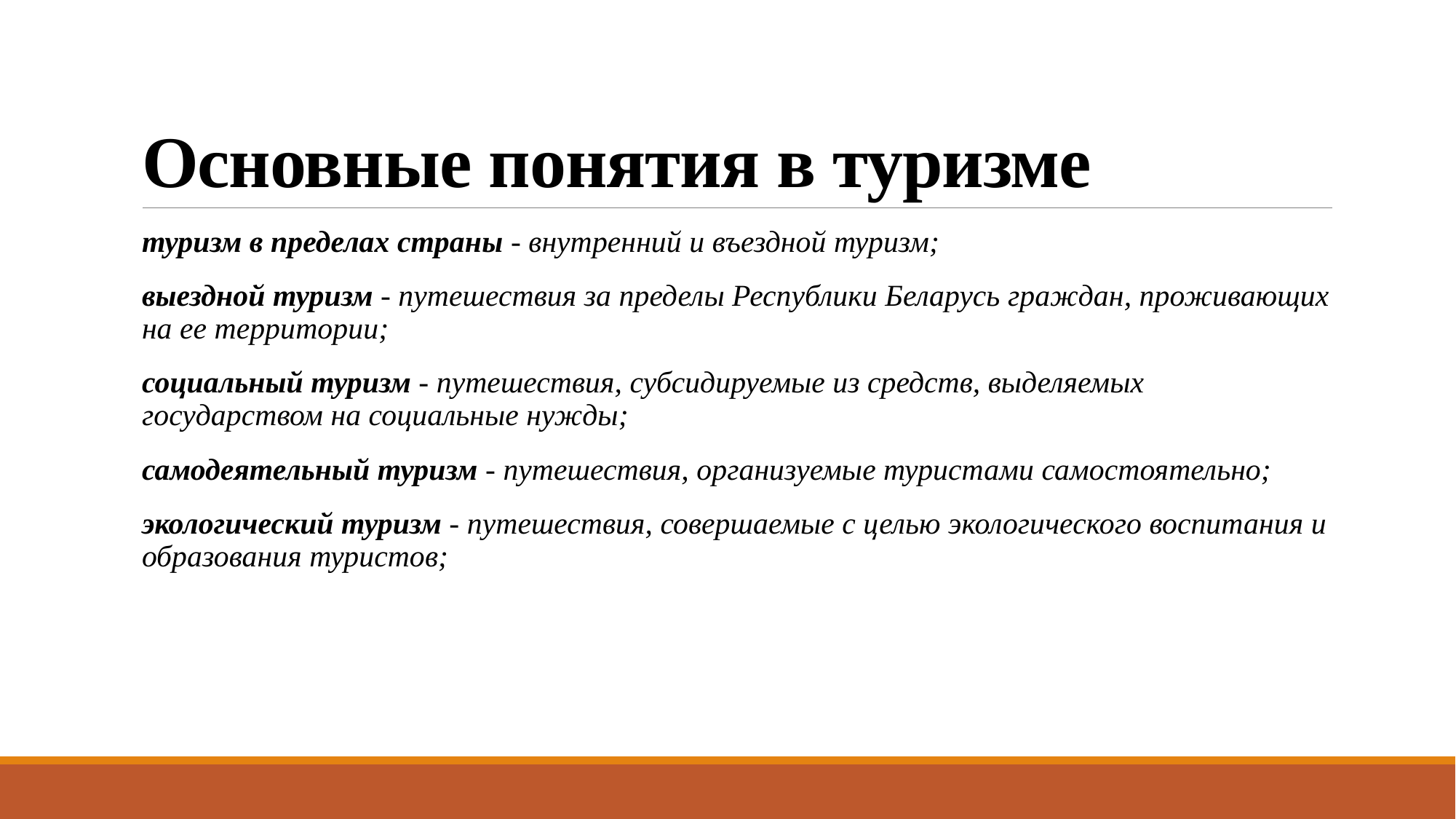

# Основные понятия в туризме
туризм в пределах страны - внутренний и въездной туризм;
выездной туризм - путешествия за пределы Республики Беларусь граждан, проживающих на ее территории;
социальный туризм - путешествия, субсидируемые из средств, выделяемых государством на социальные нужды;
самодеятельный туризм - путешествия, организуемые туристами самостоятельно;
экологический туризм - путешествия, совершаемые с целью экологического воспитания и образования туристов;